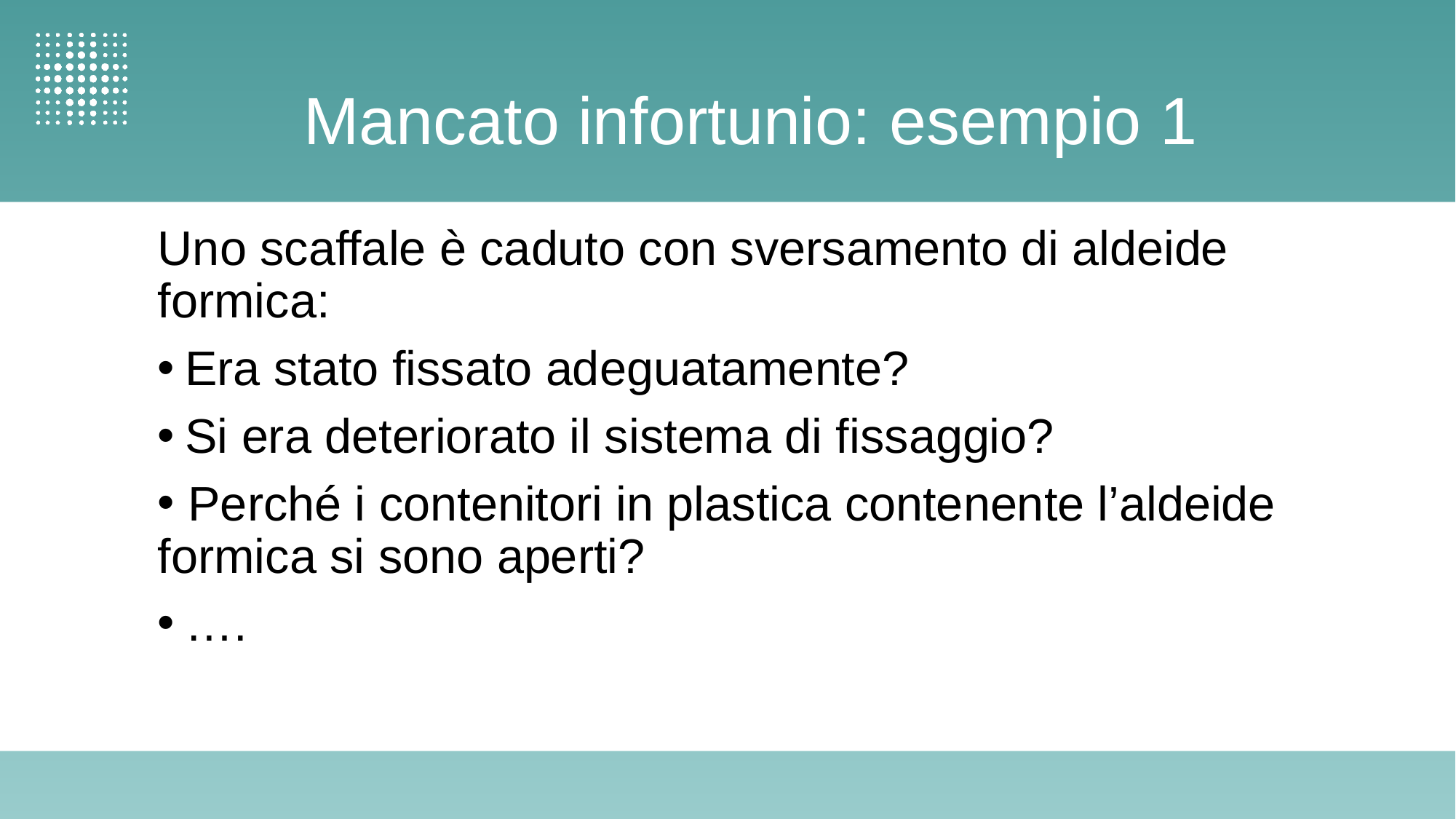

# Mancato infortunio: esempio 1
Uno scaffale è caduto con sversamento di aldeide formica:
Era stato fissato adeguatamente?
Si era deteriorato il sistema di fissaggio?
 Perché i contenitori in plastica contenente l’aldeide formica si sono aperti?
….